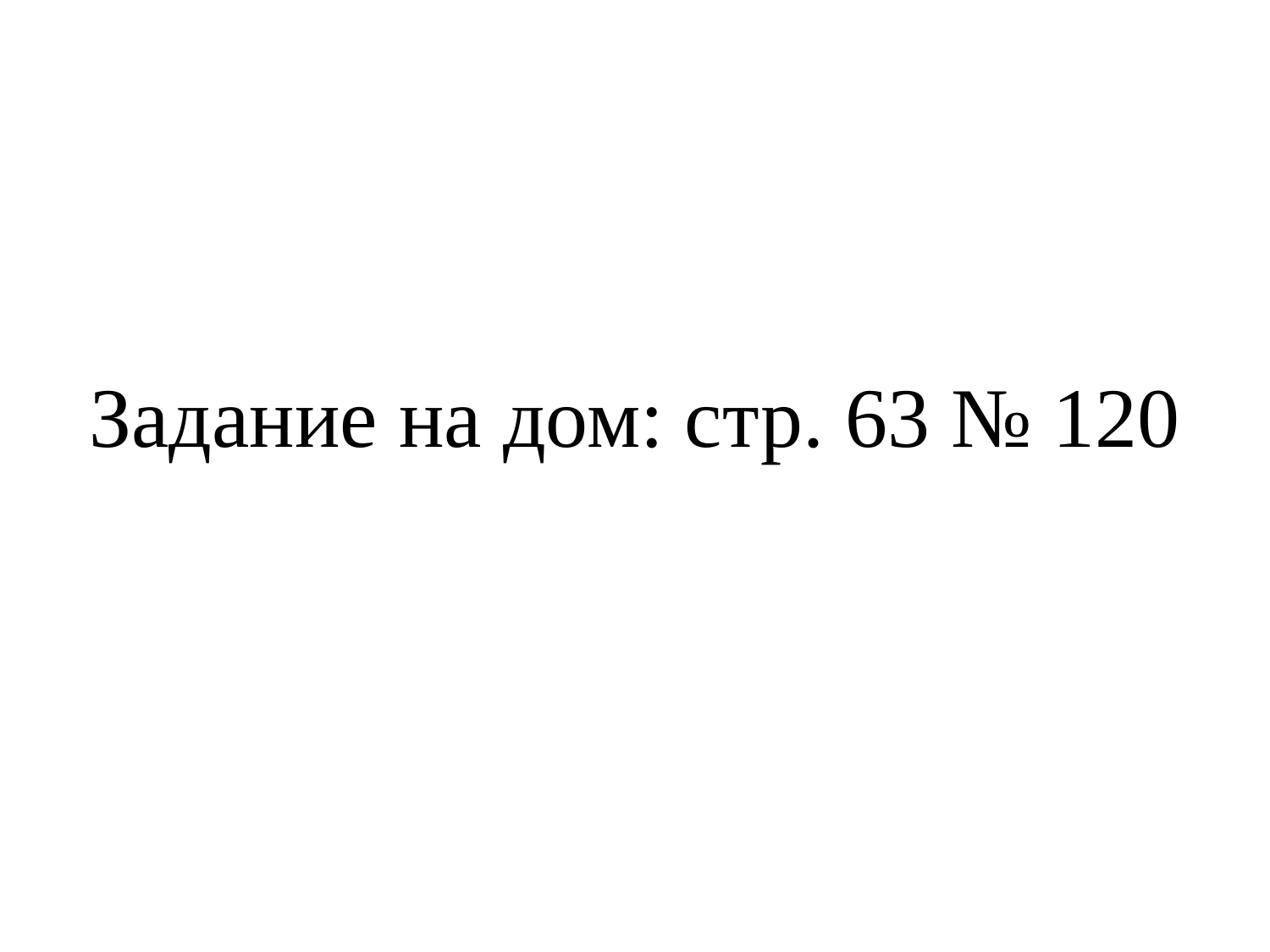

Задание на дом: стр. 63 № 120